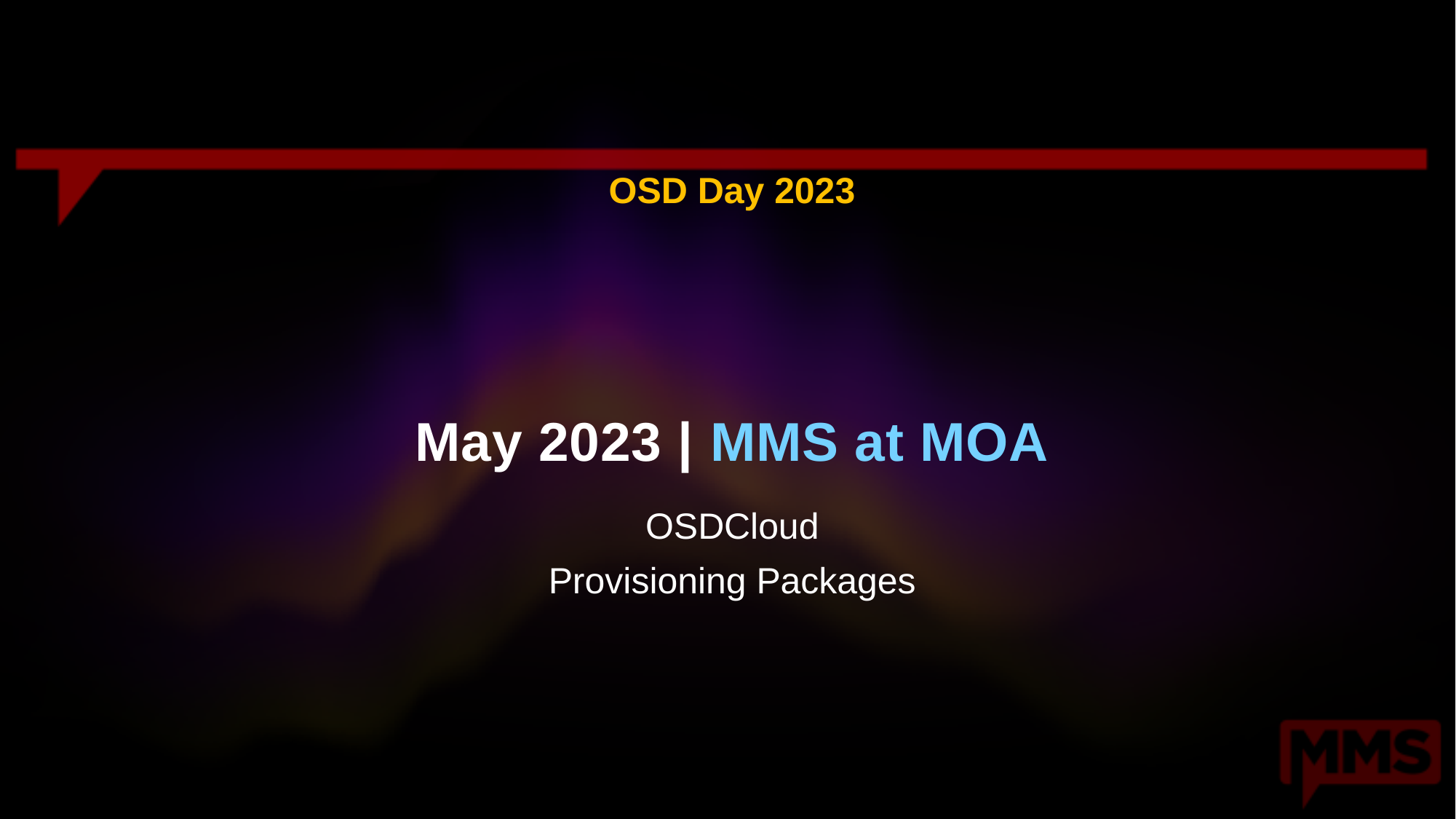

OSD Day 2023
# May 2023 | MMS at MOA
OSDCloud
Provisioning Packages